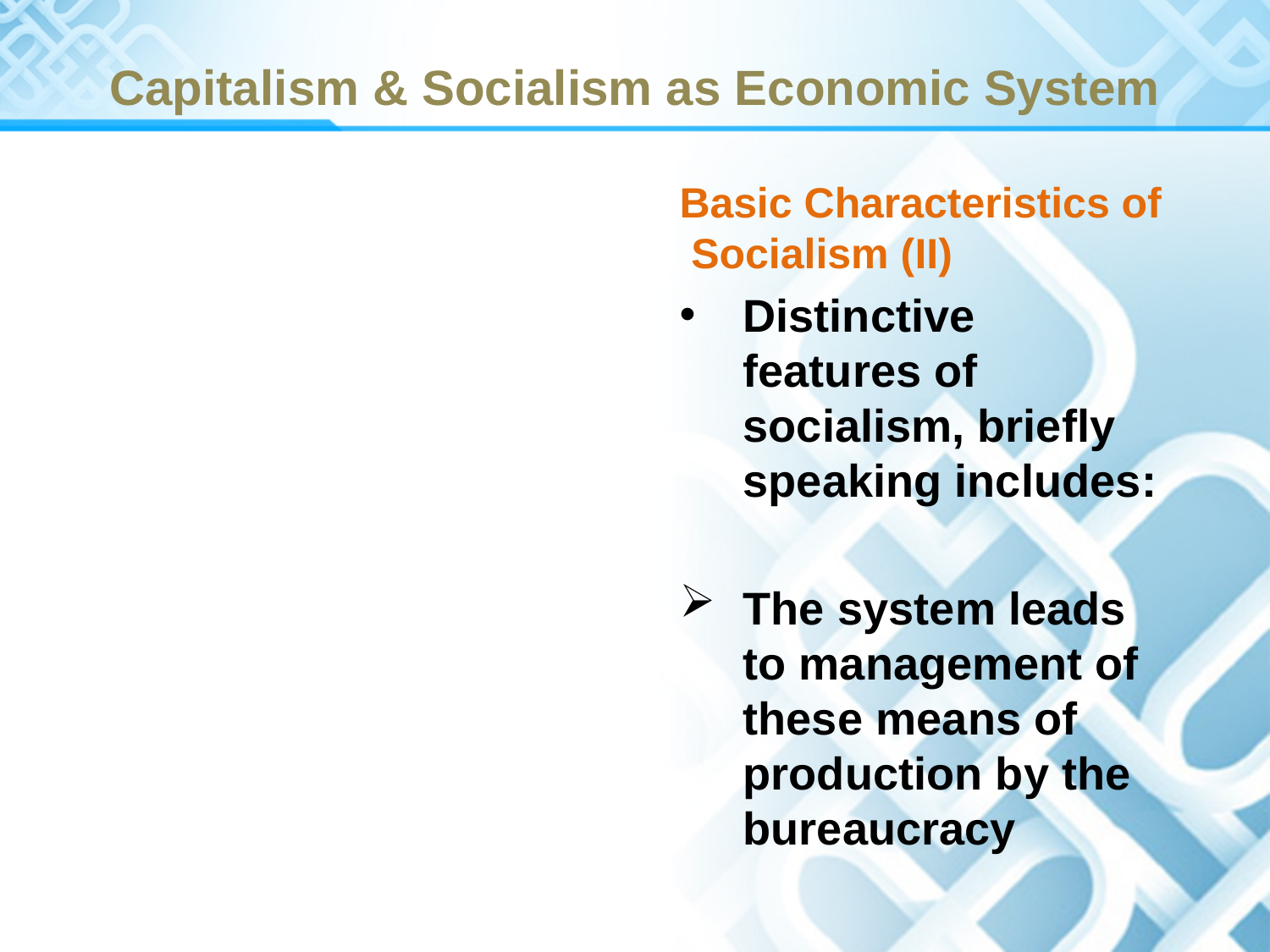

# Capitalism & Socialism as Economic System
Basic Characteristics of  Socialism (II)
Distinctive features of socialism, briefly speaking includes:

The system leads to management of these means of production by the bureaucracy